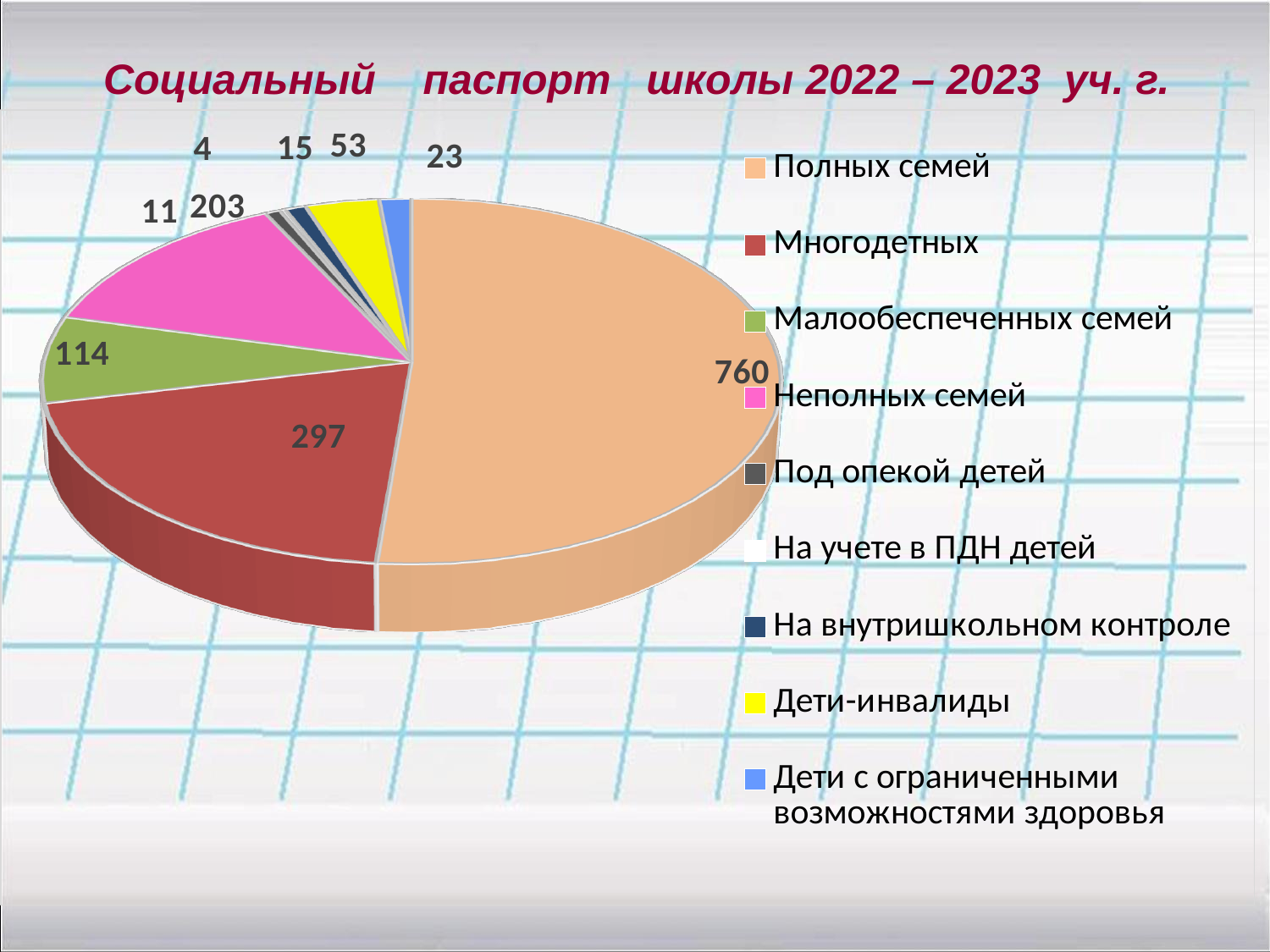

Социальный    паспорт   школы 2022 – 2023  уч. г.

[unsupported chart]